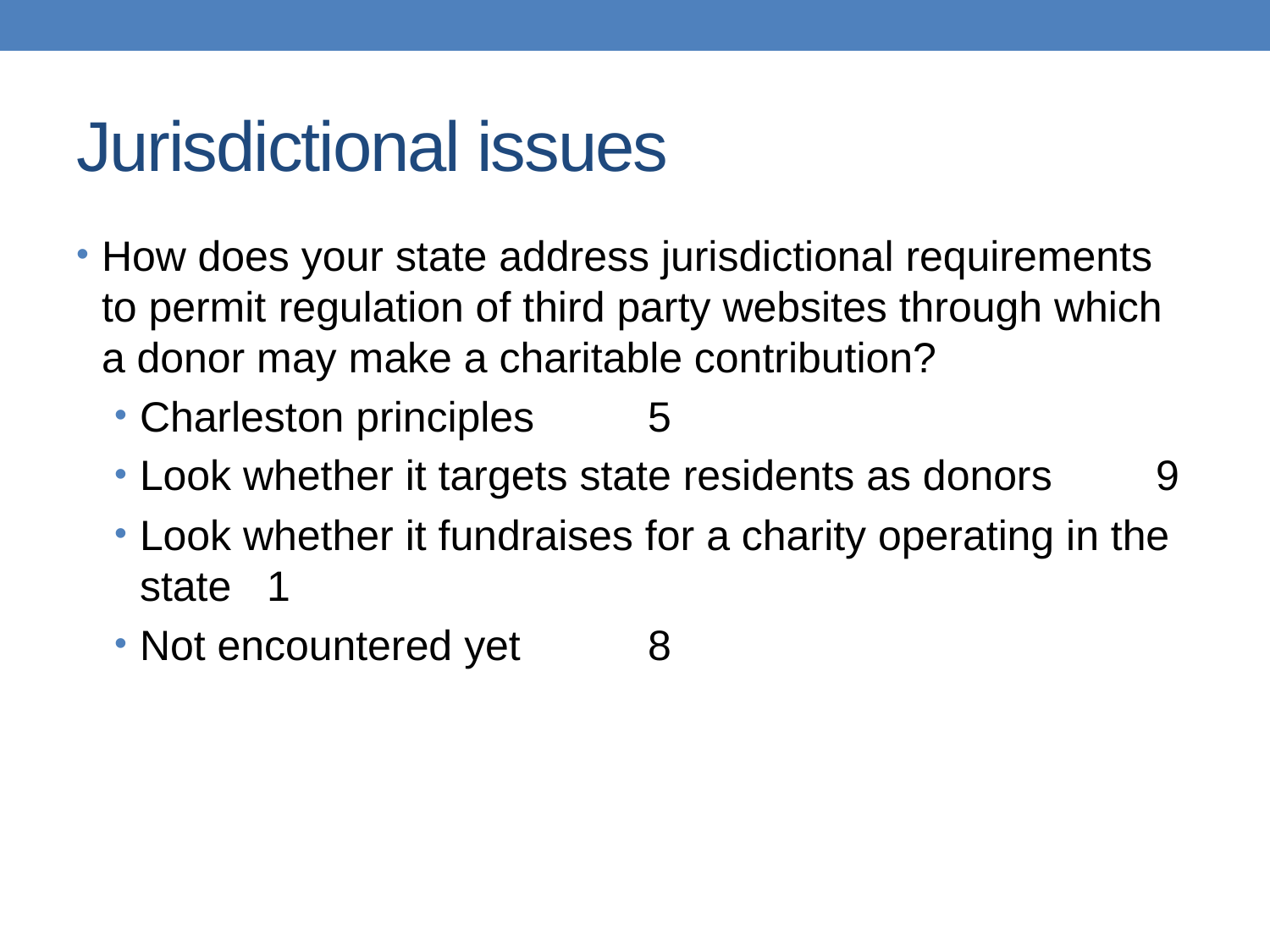

# Jurisdictional issues
How does your state address jurisdictional requirements to permit regulation of third party websites through which a donor may make a charitable contribution?
Charleston principles	5
Look whether it targets state residents as donors	9
Look whether it fundraises for a charity operating in the state   1
Not encountered yet	8